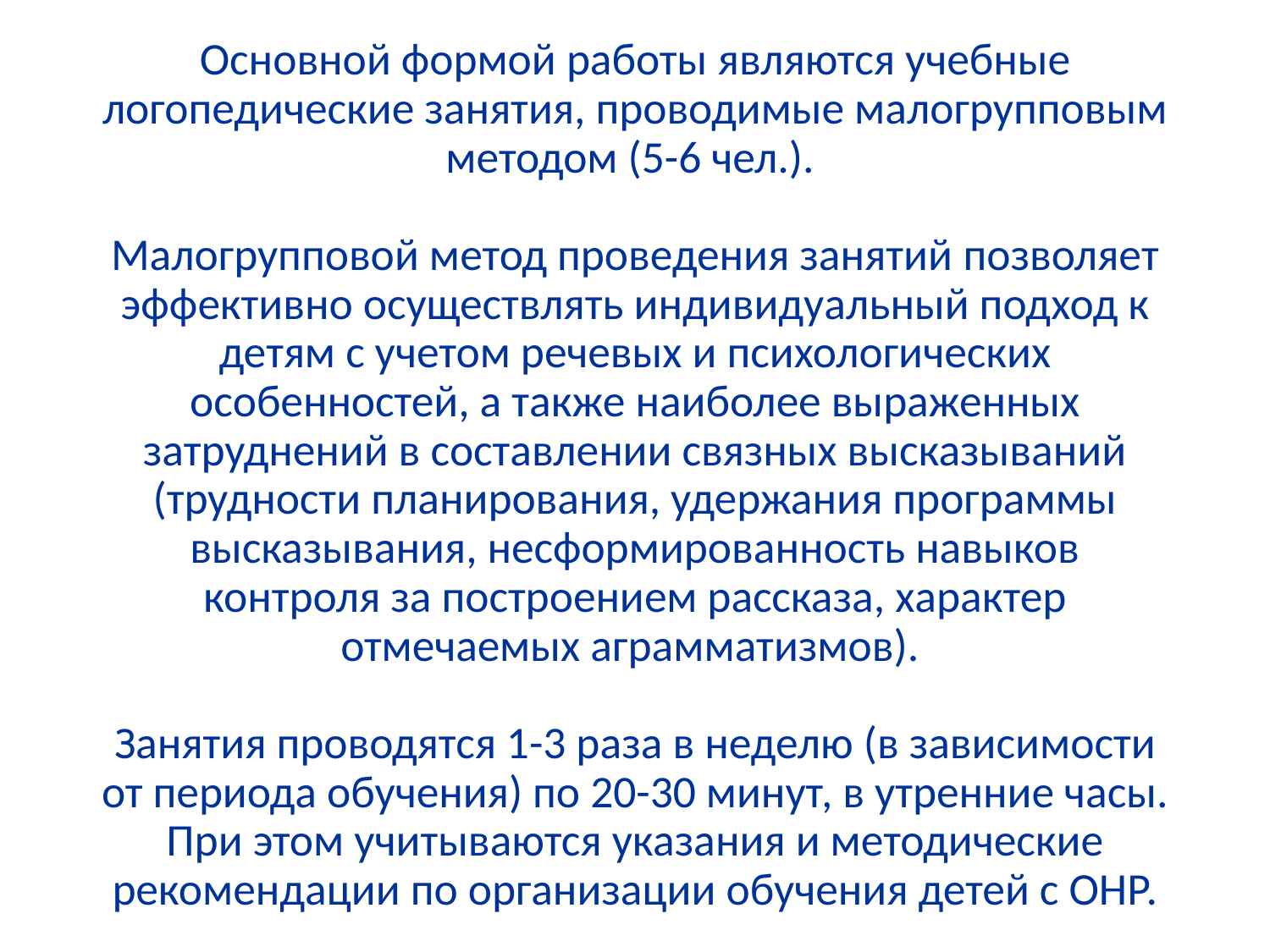

# Основной формой работы являются учебные логопедические занятия, проводимые малогрупповым методом (5-6 чел.). Малогрупповой метод проведения занятий позволяет эффективно осуществлять индивидуальный подход к детям с учетом речевых и психологических особенностей, а также наиболее выраженных затруднений в составлении связных высказываний (трудности планирования, удержания программы высказывания, несформированность навыков контроля за построением рассказа, характер отмечаемых аграмматизмов). Занятия проводятся 1-3 раза в неделю (в зависимости от периода обучения) по 20-30 минут, в утренние часы. При этом учитываются указания и методические рекомендации по организации обучения детей с ОНР.